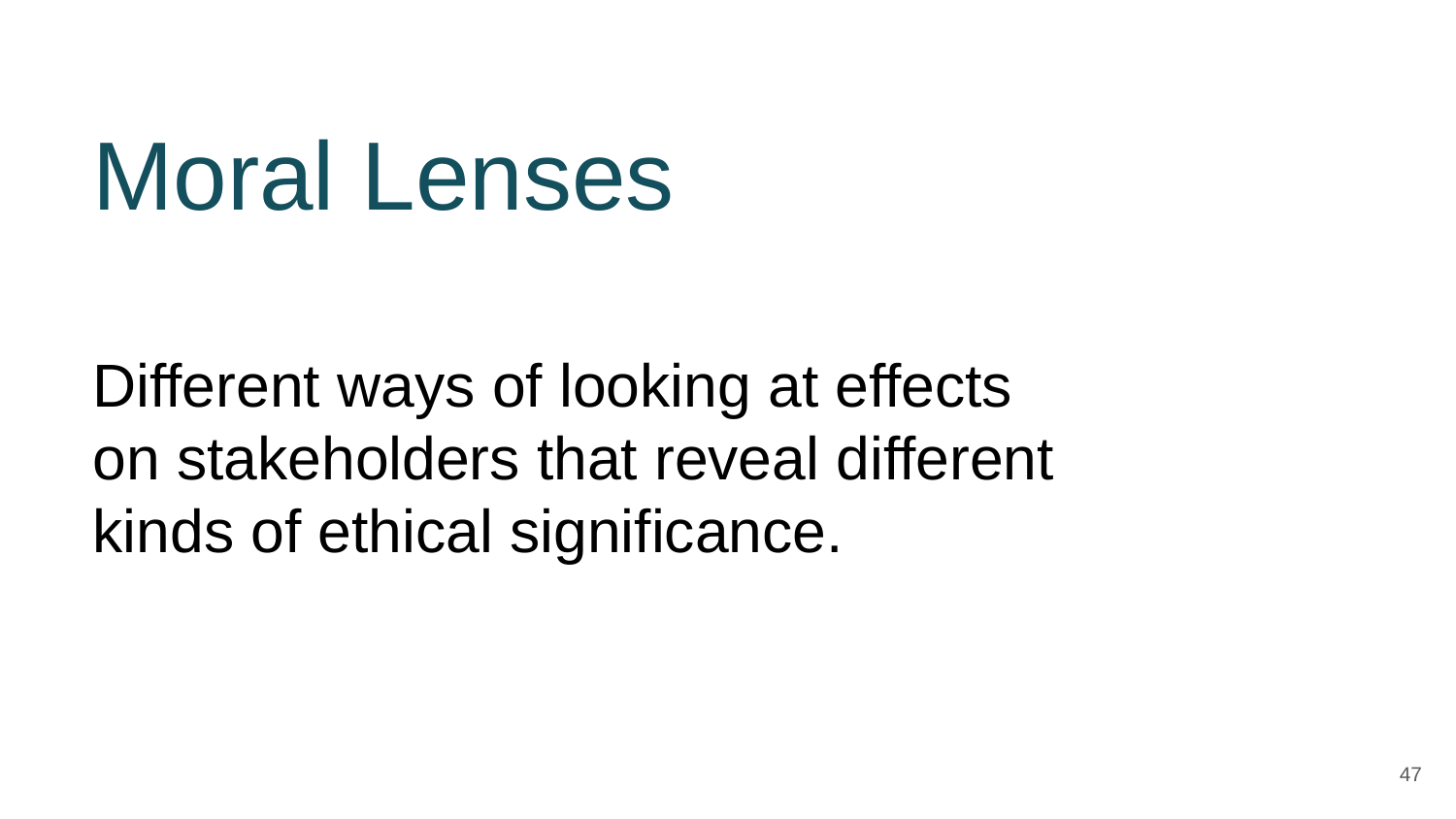

# Moral Lenses

Different ways of looking at effects on stakeholders that reveal different kinds of ethical significance.

47